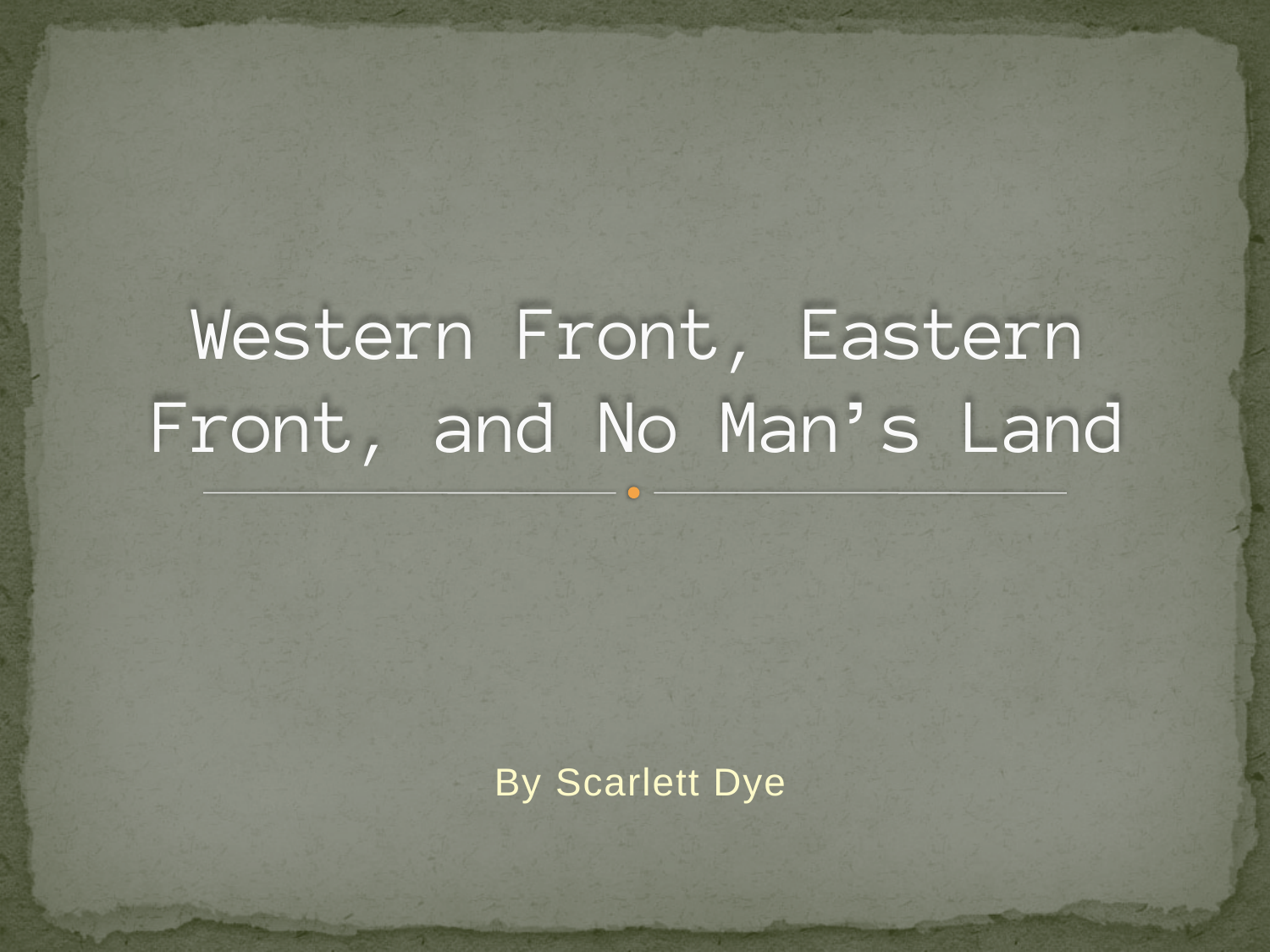

# Western Front, Eastern Front, and No Man’s Land
By Scarlett Dye